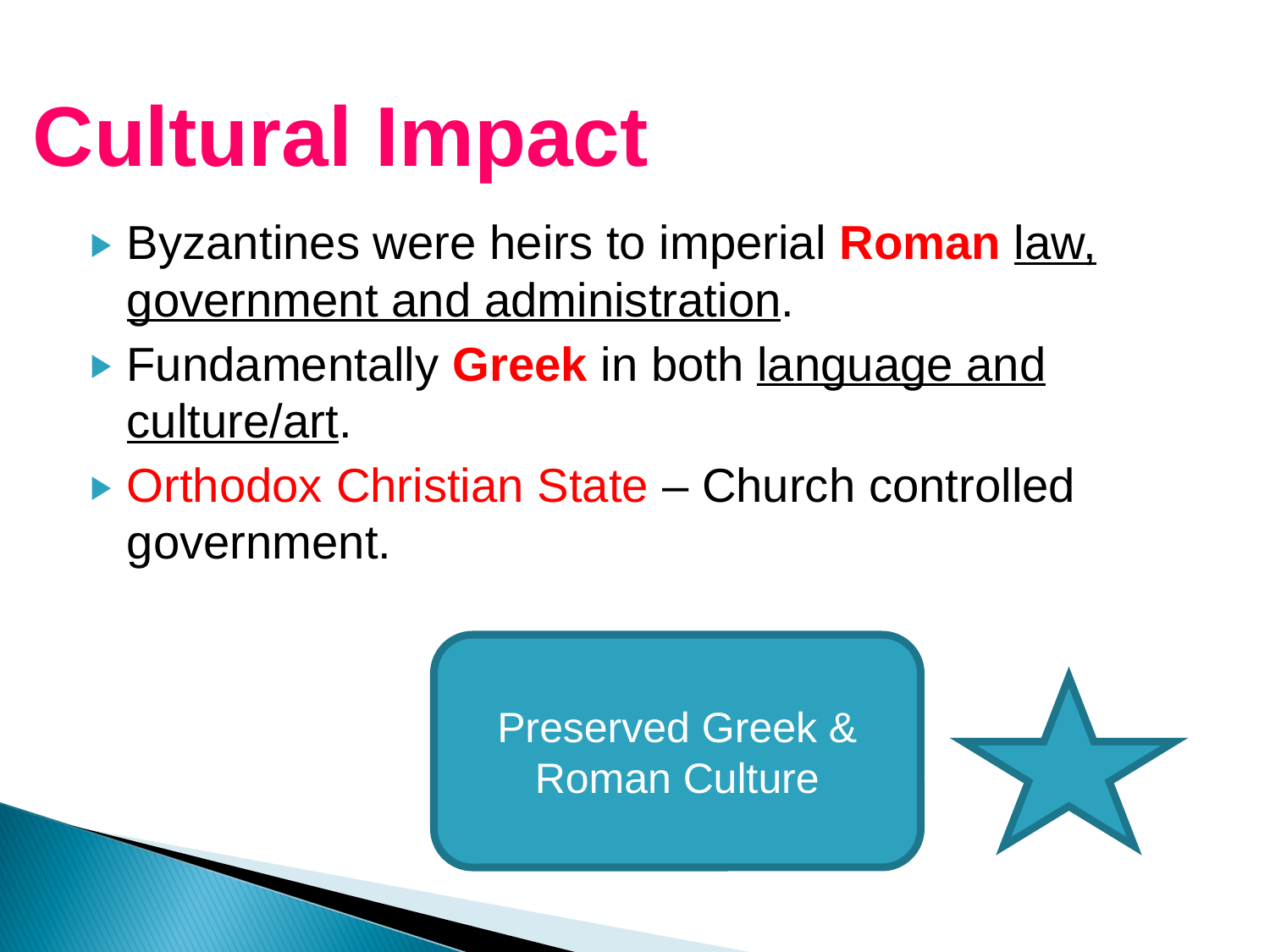

# Cultural Impact
Byzantines were heirs to imperial Roman law, government and administration.
Fundamentally Greek in both language and culture/art.
Orthodox Christian State – Church controlled government.

Preserved Greek & Roman Culture